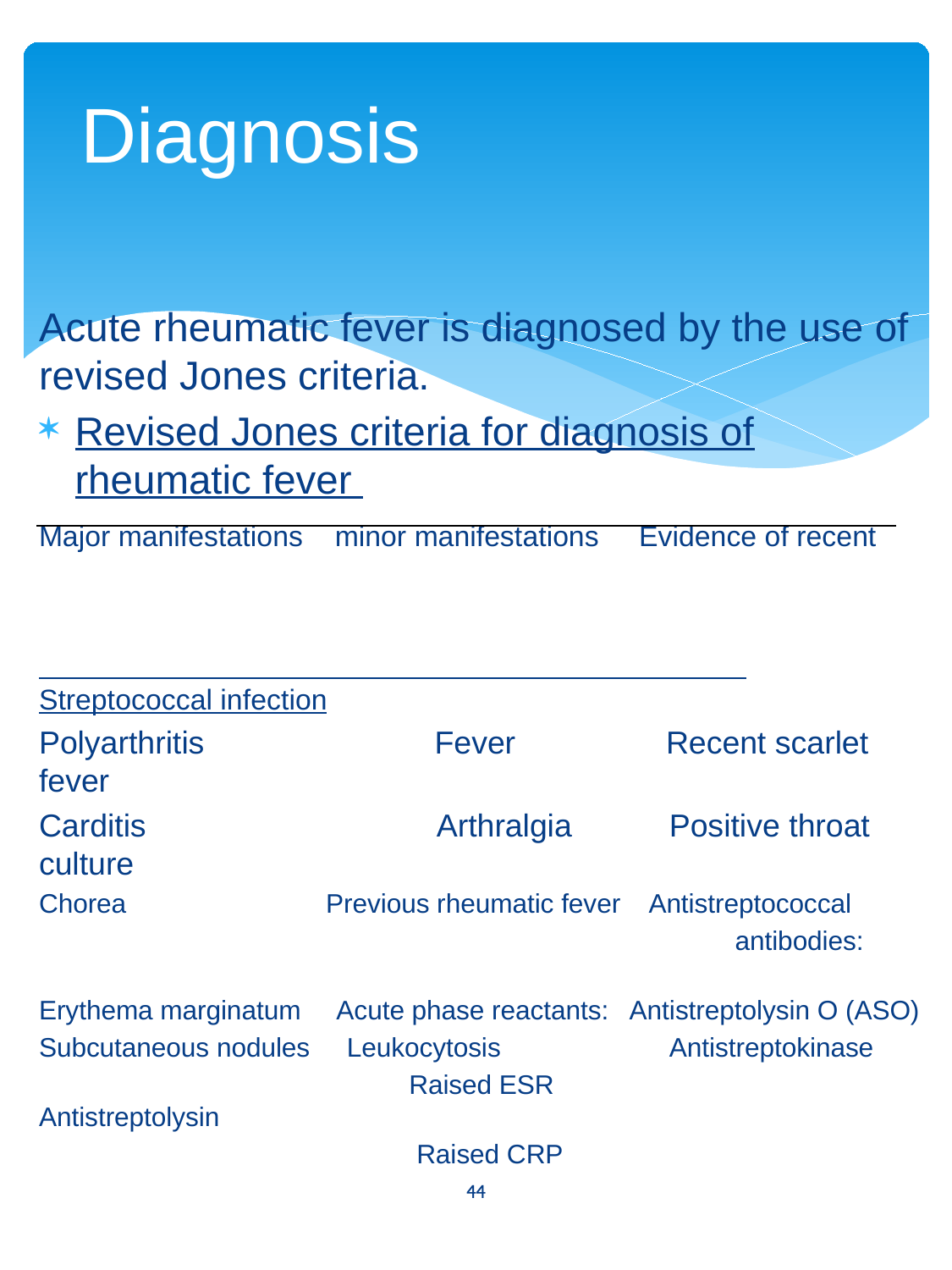

# Diagnosis
Acute rheumatic fever is diagnosed by the use of revised Jones criteria.
Revised Jones criteria for diagnosis of rheumatic fever
Major manifestations    minor manifestations     Evidence of recent
                                                                                         Streptococcal infection
Polyarthritis                          Fever                 Recent scarlet fever
Carditis                                 Arthralgia           Positive throat culture
Chorea                           Previous rheumatic fever    Antistreptococcal
                                                                                              antibodies:
Erythema marginatum     Acute phase reactants:   Antistreptolysin O (ASO)
Subcutaneous nodules     Leukocytosis                       Antistreptokinase
                                                  Raised ESR                            Antistreptolysin
                                                   Raised CRP

44